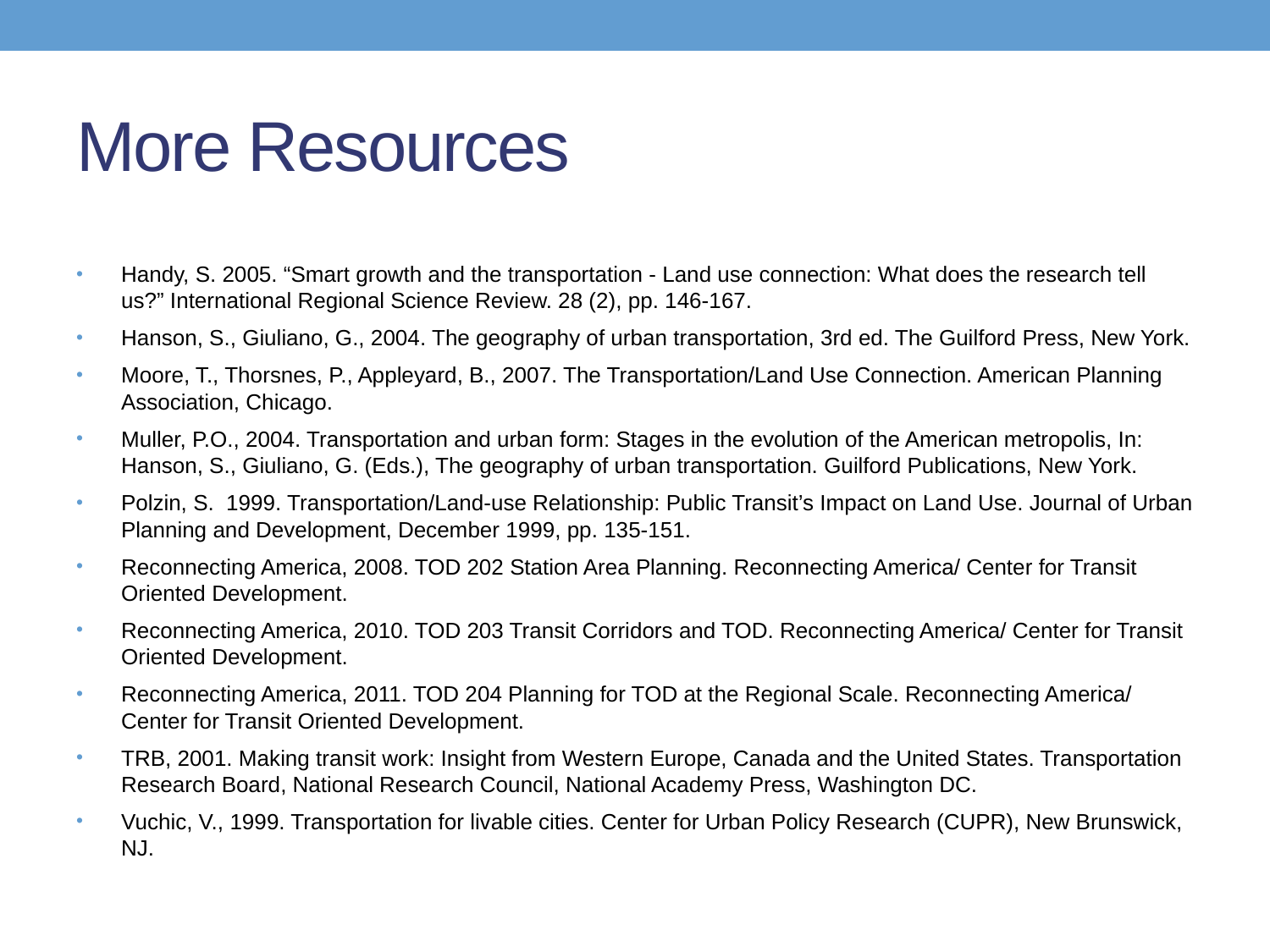

# More Resources
Handy, S. 2005. “Smart growth and the transportation - Land use connection: What does the research tell us?” International Regional Science Review. 28 (2), pp. 146-167.
Hanson, S., Giuliano, G., 2004. The geography of urban transportation, 3rd ed. The Guilford Press, New York.
Moore, T., Thorsnes, P., Appleyard, B., 2007. The Transportation/Land Use Connection. American Planning Association, Chicago.
Muller, P.O., 2004. Transportation and urban form: Stages in the evolution of the American metropolis, In: Hanson, S., Giuliano, G. (Eds.), The geography of urban transportation. Guilford Publications, New York.
Polzin, S.  1999. Transportation/Land-use Relationship: Public Transit’s Impact on Land Use. Journal of Urban Planning and Development, December 1999, pp. 135-151.
Reconnecting America, 2008. TOD 202 Station Area Planning. Reconnecting America/ Center for Transit Oriented Development.
Reconnecting America, 2010. TOD 203 Transit Corridors and TOD. Reconnecting America/ Center for Transit Oriented Development.
Reconnecting America, 2011. TOD 204 Planning for TOD at the Regional Scale. Reconnecting America/ Center for Transit Oriented Development.
TRB, 2001. Making transit work: Insight from Western Europe, Canada and the United States. Transportation Research Board, National Research Council, National Academy Press, Washington DC.
Vuchic, V., 1999. Transportation for livable cities. Center for Urban Policy Research (CUPR), New Brunswick, NJ.